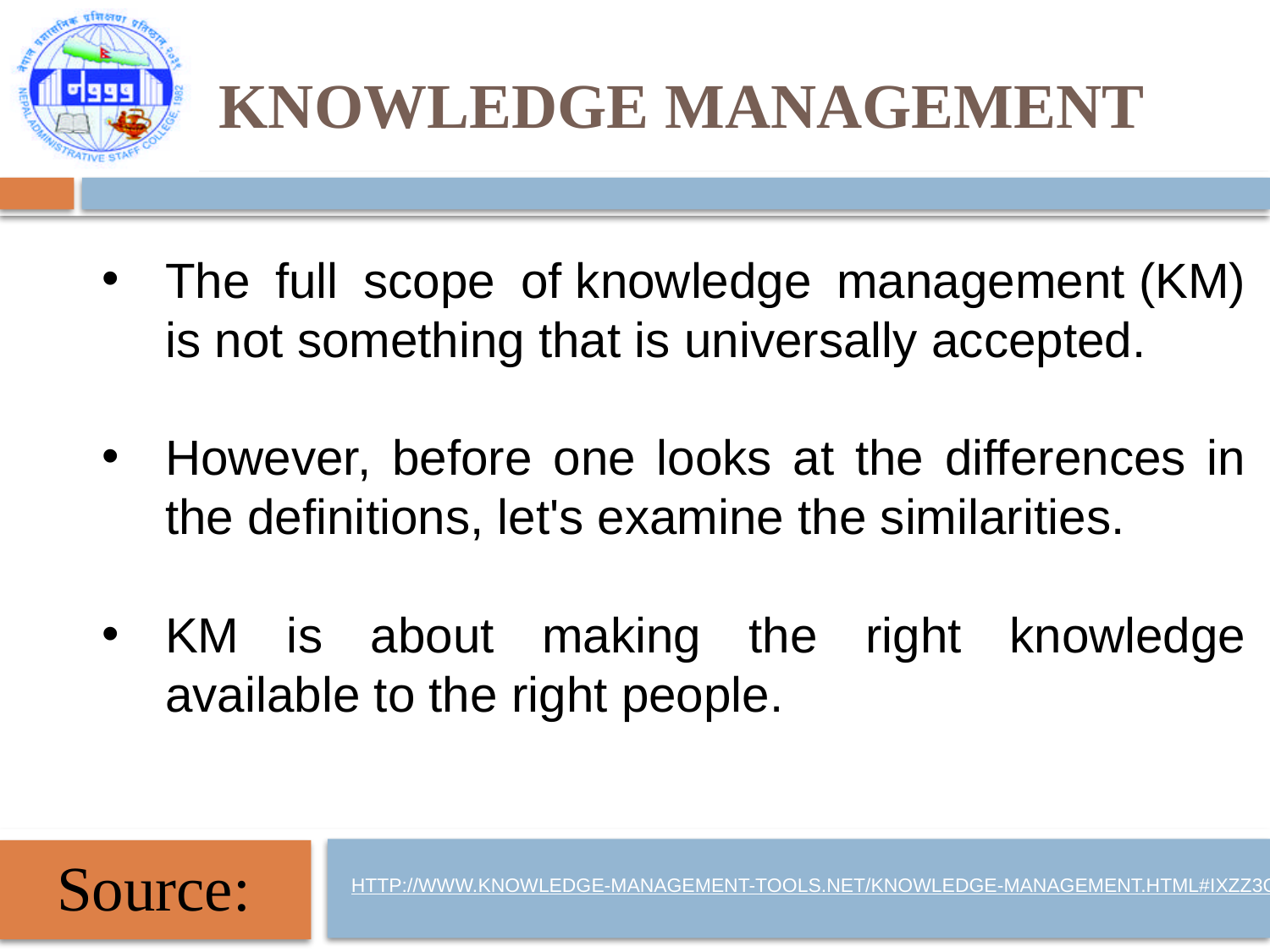

# Knowledge management

The full scope of knowledge management (KM) is not something that is universally accepted.

However, before one looks at the differences in the definitions, let's examine the similarities.

KM is about making the right knowledge available to the right people.

http://www.knowledge-management-tools.net/knowledge-management.html#ixzz3oazFYrYb
Source: